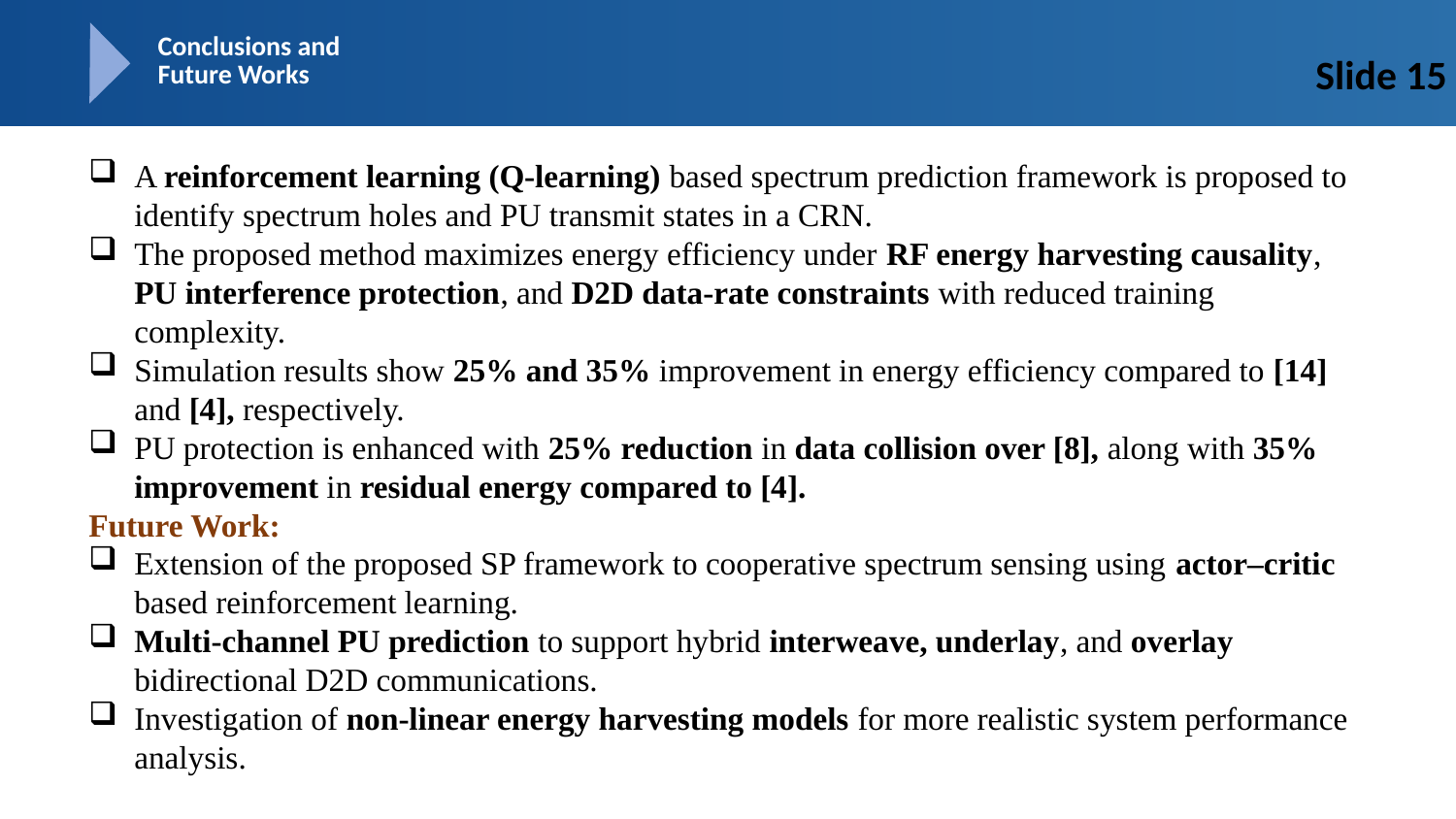

|  | Conclusions and Future Works |  |  |  |  |  |  |
| --- | --- | --- | --- | --- | --- | --- | --- |

Slide 15
A reinforcement learning (Q-learning) based spectrum prediction framework is proposed to identify spectrum holes and PU transmit states in a CRN.
The proposed method maximizes energy efficiency under RF energy harvesting causality, PU interference protection, and D2D data-rate constraints with reduced training complexity.
Simulation results show 25% and 35% improvement in energy efficiency compared to [14] and [4], respectively.
PU protection is enhanced with 25% reduction in data collision over [8], along with 35% improvement in residual energy compared to [4].
Future Work:
Extension of the proposed SP framework to cooperative spectrum sensing using actor–critic based reinforcement learning.
Multi-channel PU prediction to support hybrid interweave, underlay, and overlay bidirectional D2D communications.
Investigation of non-linear energy harvesting models for more realistic system performance analysis.